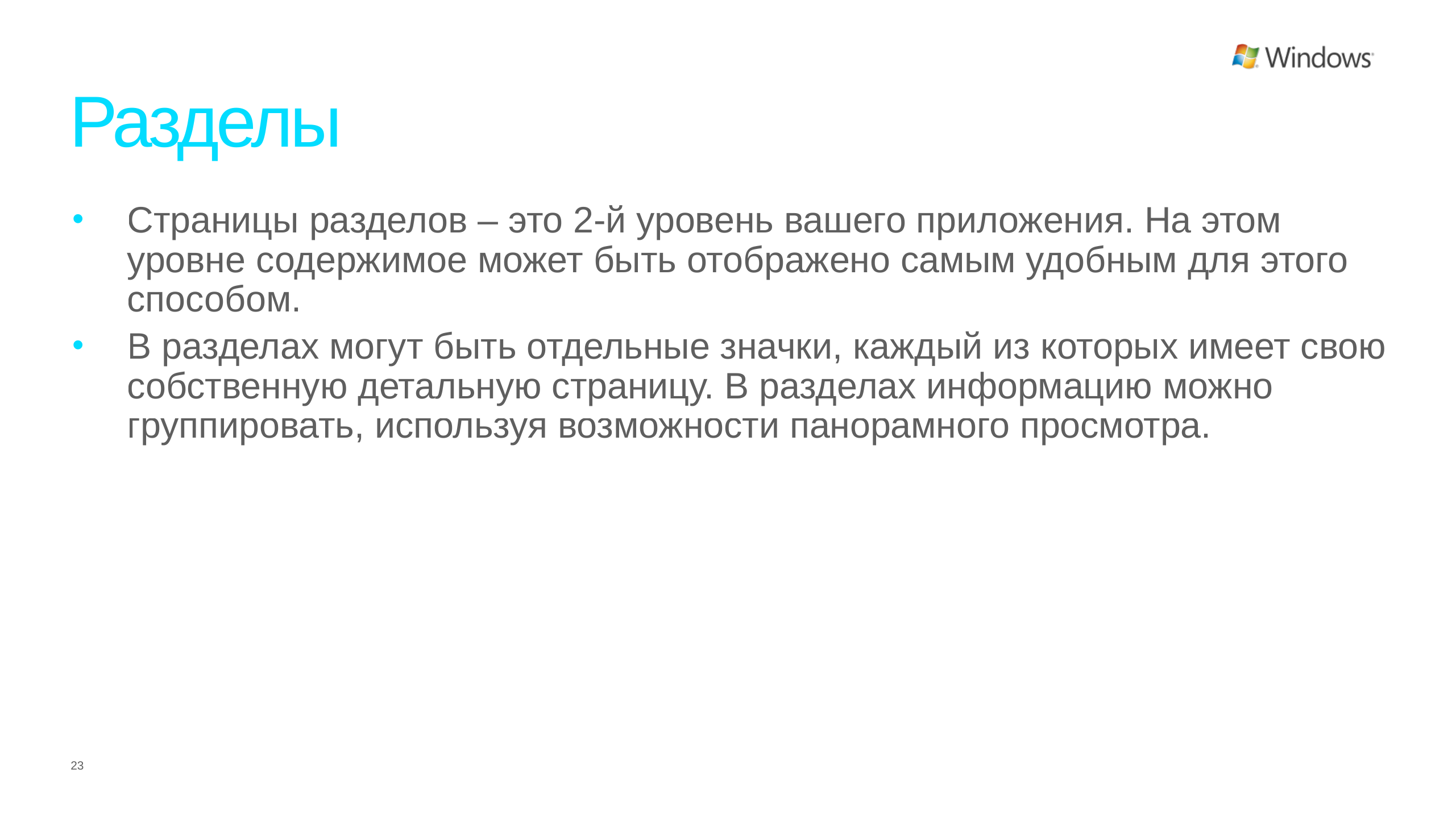

# Разделы
Страницы разделов – это 2-й уровень вашего приложения. На этом уровне содержимое может быть отображено самым удобным для этого способом.
В разделах могут быть отдельные значки, каждый из которых имеет свою собственную детальную страницу. В разделах информацию можно группировать, используя возможности панорамного просмотра.